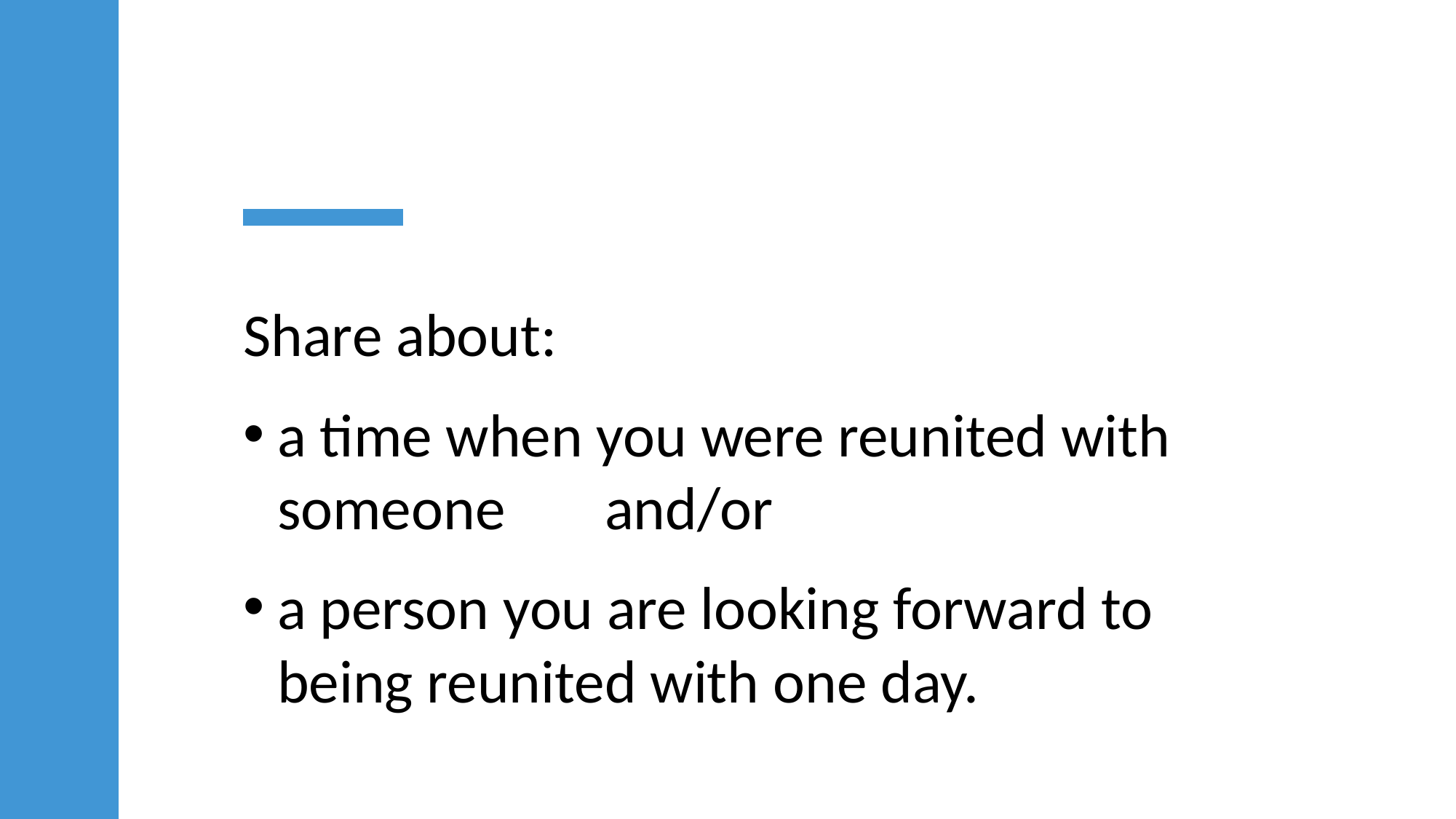

Share about:
a time when you were reunited with someone 	and/or
a person you are looking forward to being reunited with one day.